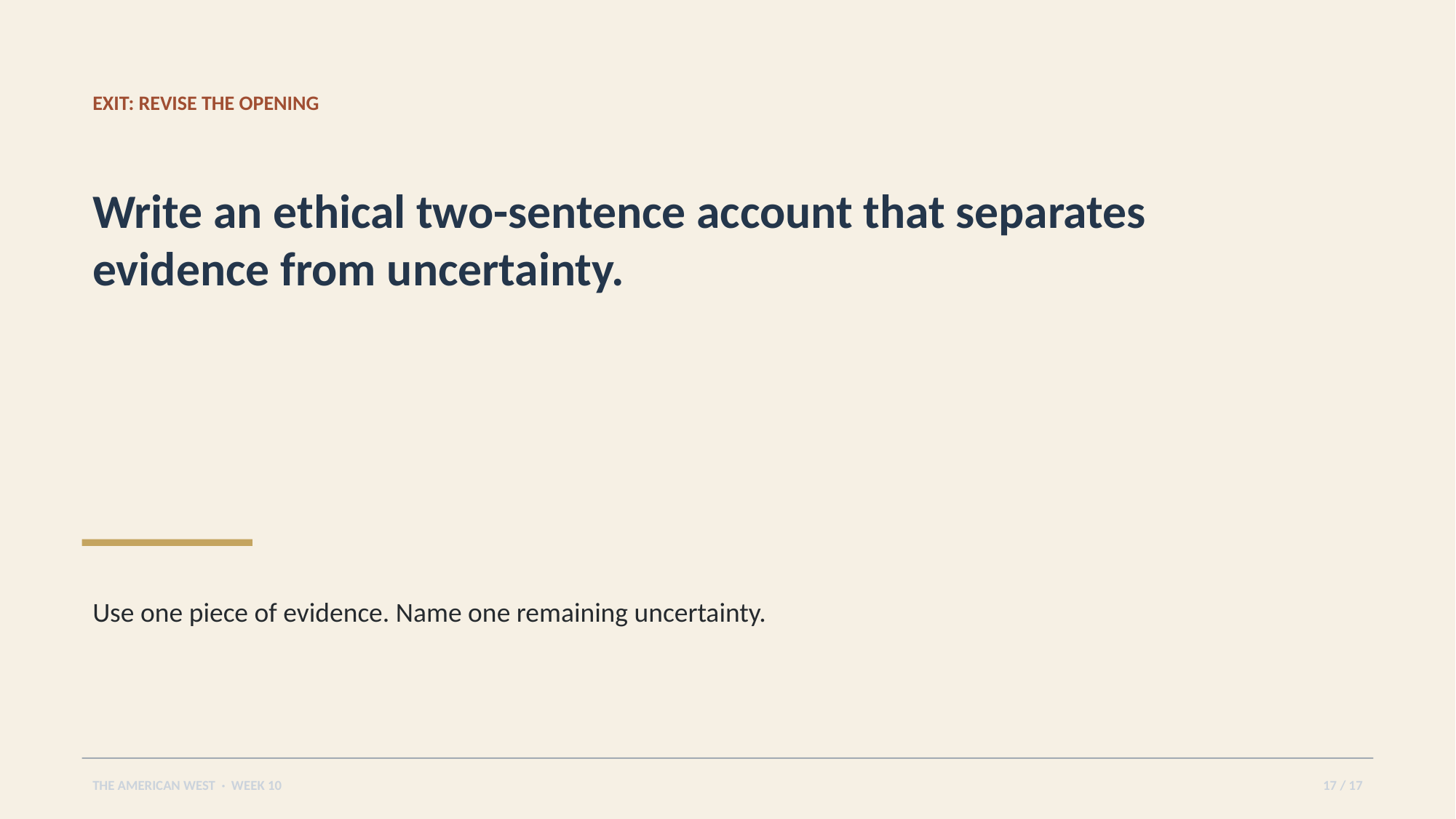

EXIT: REVISE THE OPENING
Write an ethical two-sentence account that separates evidence from uncertainty.

Use one piece of evidence. Name one remaining uncertainty.

THE AMERICAN WEST  ·  WEEK 10
17 / 17